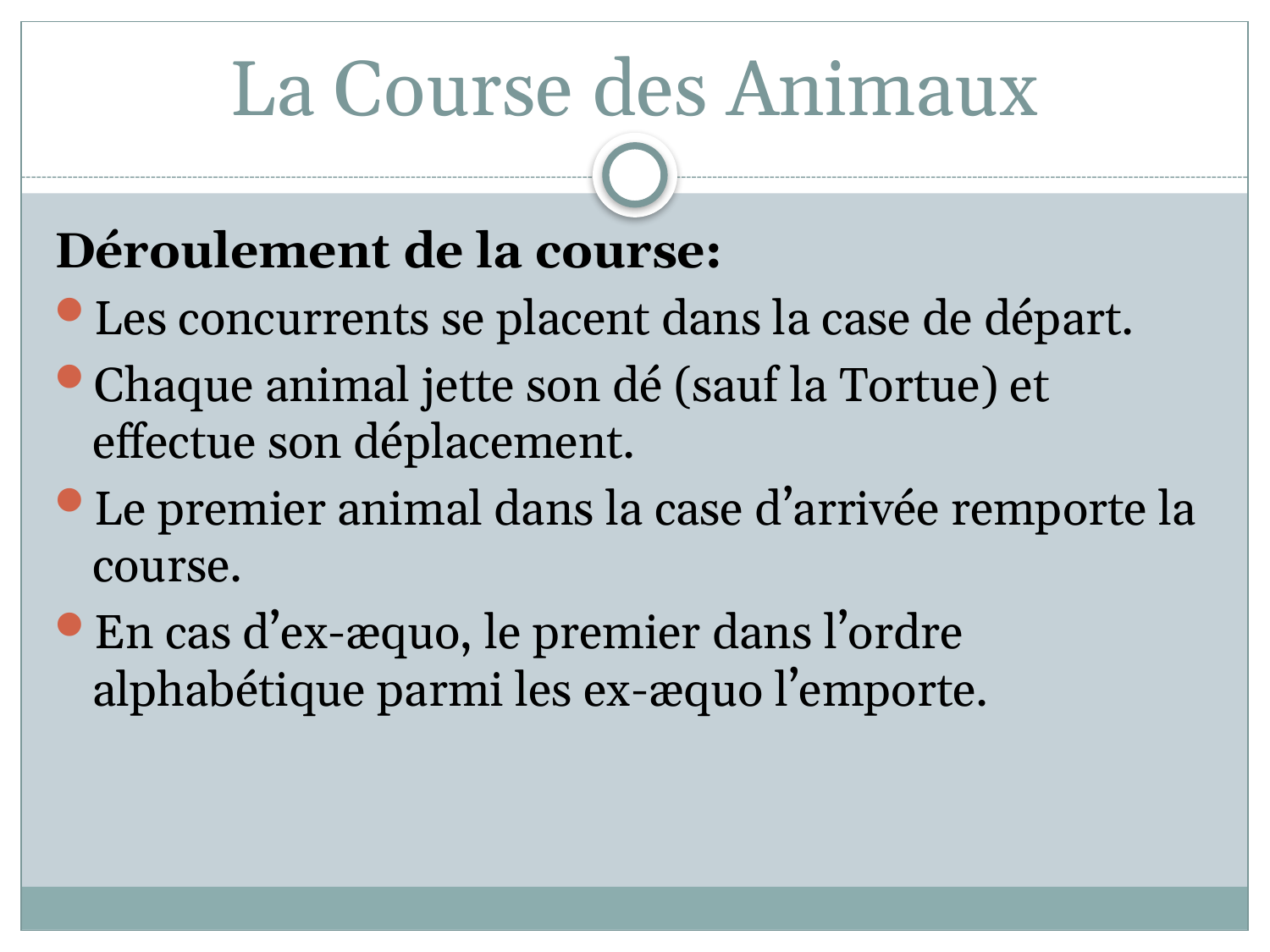

# La Course des Animaux
Déroulement de la course:
Les concurrents se placent dans la case de départ.
Chaque animal jette son dé (sauf la Tortue) et effectue son déplacement.
Le premier animal dans la case d’arrivée remporte la course.
En cas d’ex-æquo, le premier dans l’ordre alphabétique parmi les ex-æquo l’emporte.